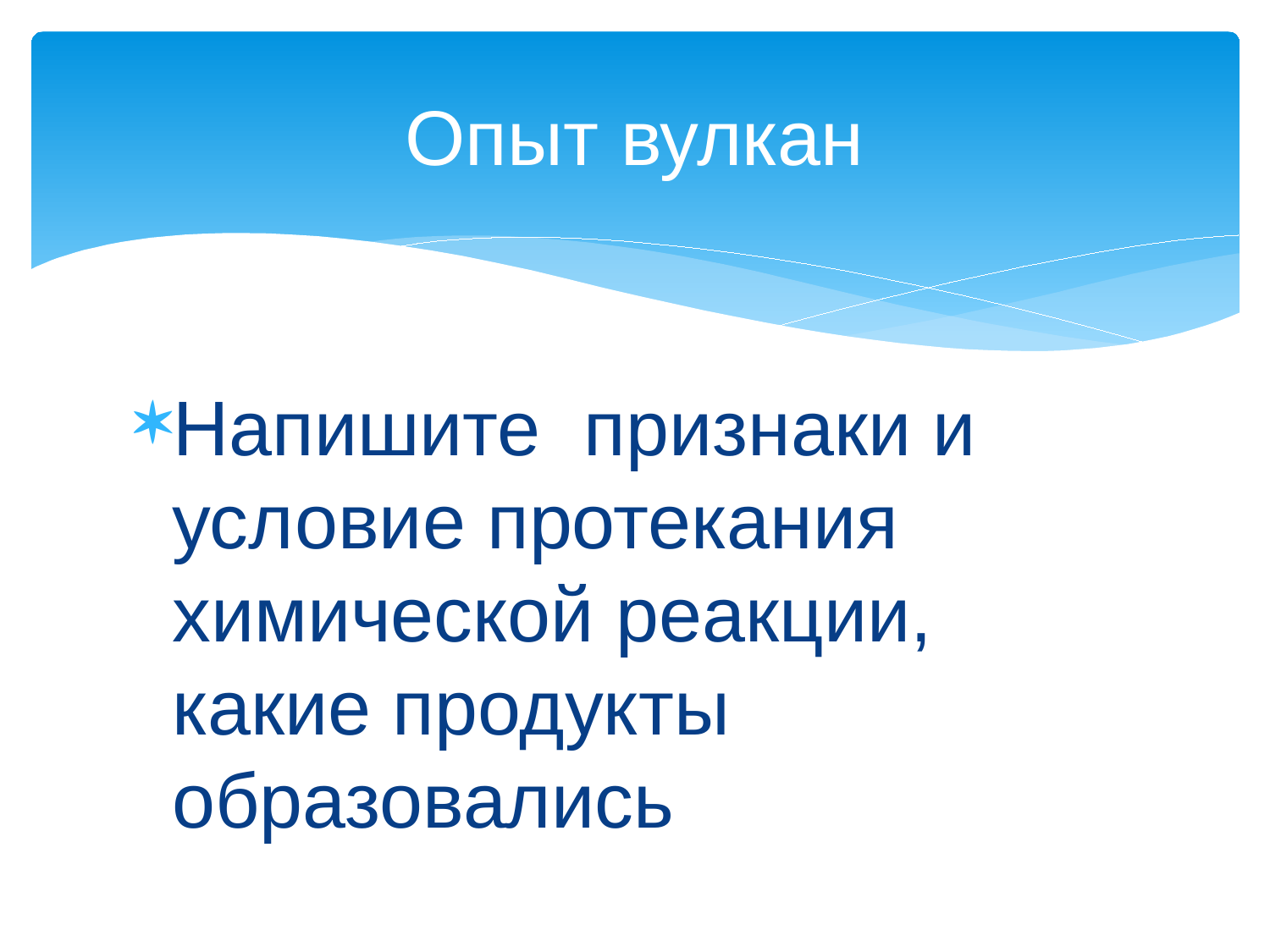

# Опыт вулкан
Напишите  признаки и условие протекания химической реакции, какие продукты образовались